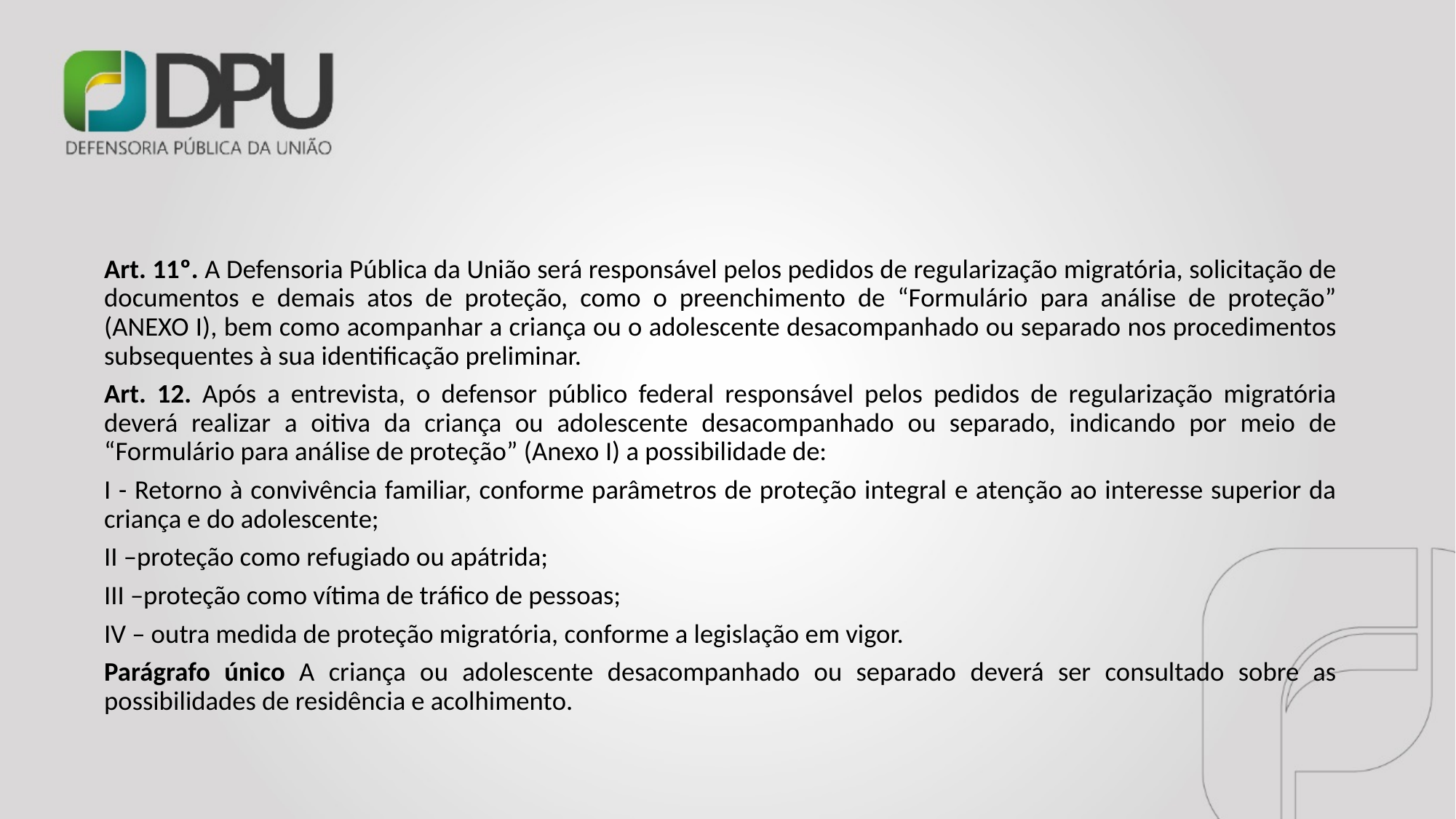

#
Art. 11º. A Defensoria Pública da União será responsável pelos pedidos de regularização migratória, solicitação de documentos e demais atos de proteção, como o preenchimento de “Formulário para análise de proteção” (ANEXO I), bem como acompanhar a criança ou o adolescente desacompanhado ou separado nos procedimentos subsequentes à sua identificação preliminar.
Art. 12. Após a entrevista, o defensor público federal responsável pelos pedidos de regularização migratória deverá realizar a oitiva da criança ou adolescente desacompanhado ou separado, indicando por meio de “Formulário para análise de proteção” (Anexo I) a possibilidade de:
I - Retorno à convivência familiar, conforme parâmetros de proteção integral e atenção ao interesse superior da criança e do adolescente;
II –proteção como refugiado ou apátrida;
III –proteção como vítima de tráfico de pessoas;
IV – outra medida de proteção migratória, conforme a legislação em vigor.
Parágrafo único A criança ou adolescente desacompanhado ou separado deverá ser consultado sobre as possibilidades de residência e acolhimento.